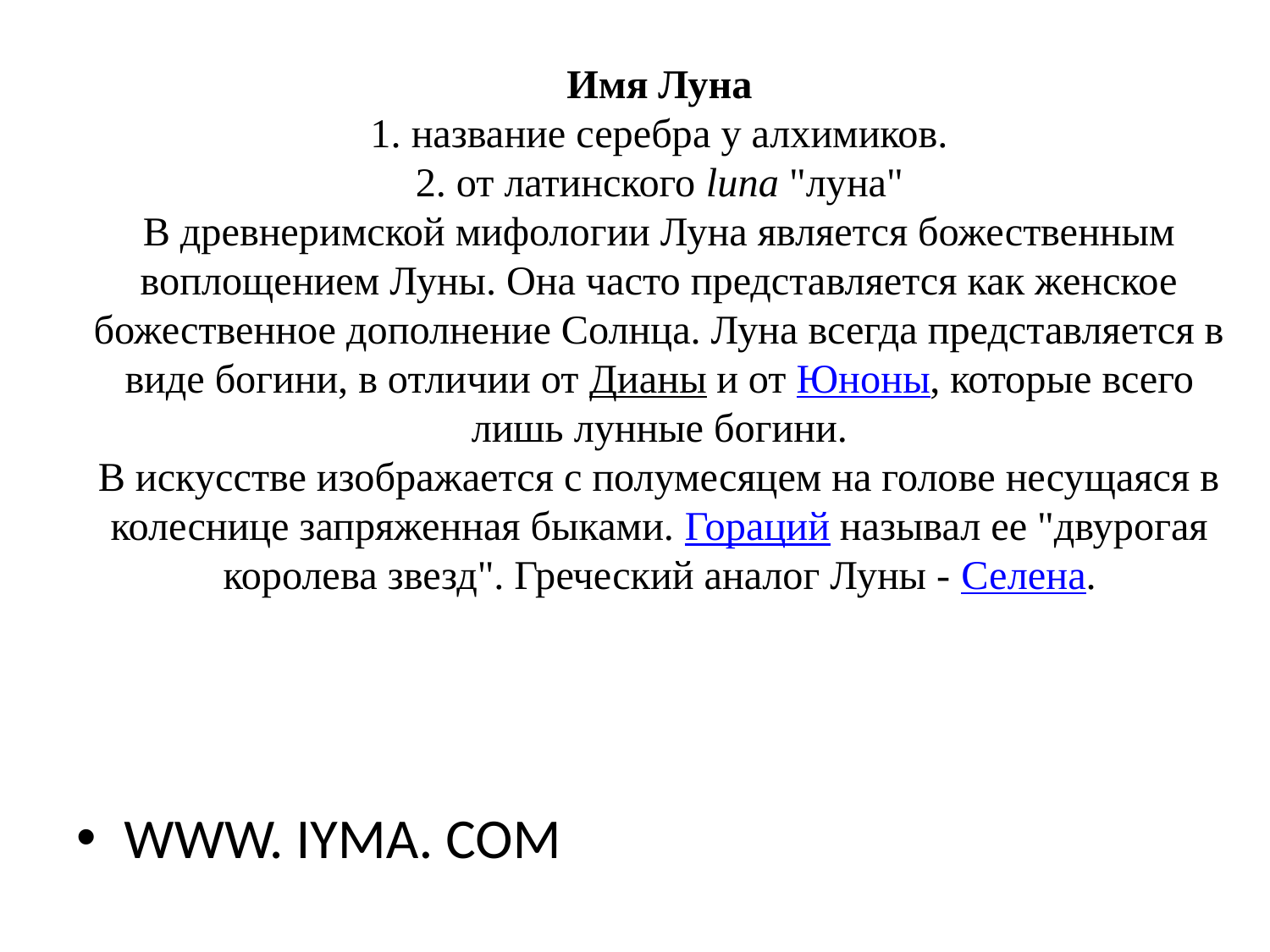

# Имя Луна 1. название серебра у алхимиков. 2. от латинского luna "луна" В древнеримской мифологии Луна является божественным воплощением Луны. Она часто представляется как женское божественное дополнение Солнца. Луна всегда представляется в виде богини, в отличии от Дианы и от Юноны, которые всего лишь лунные богини. В искусстве изображается с полумесяцем на голове несущаяся в колеснице запряженная быками. Гораций называл ее "двурогая королева звезд". Греческий аналог Луны - Селена.
WWW. IYMA. COM